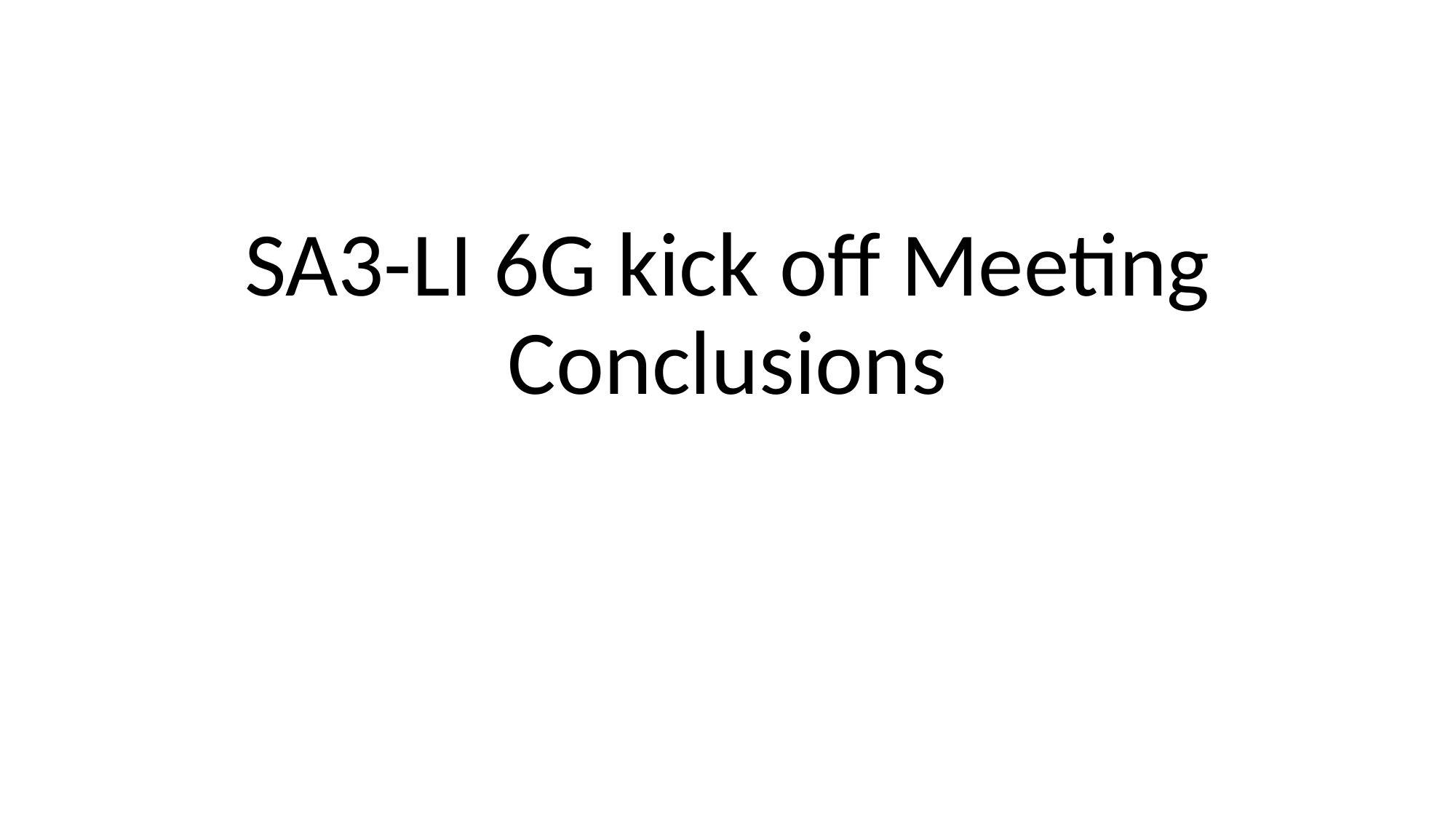

# SA3-LI 6G kick off Meeting Conclusions